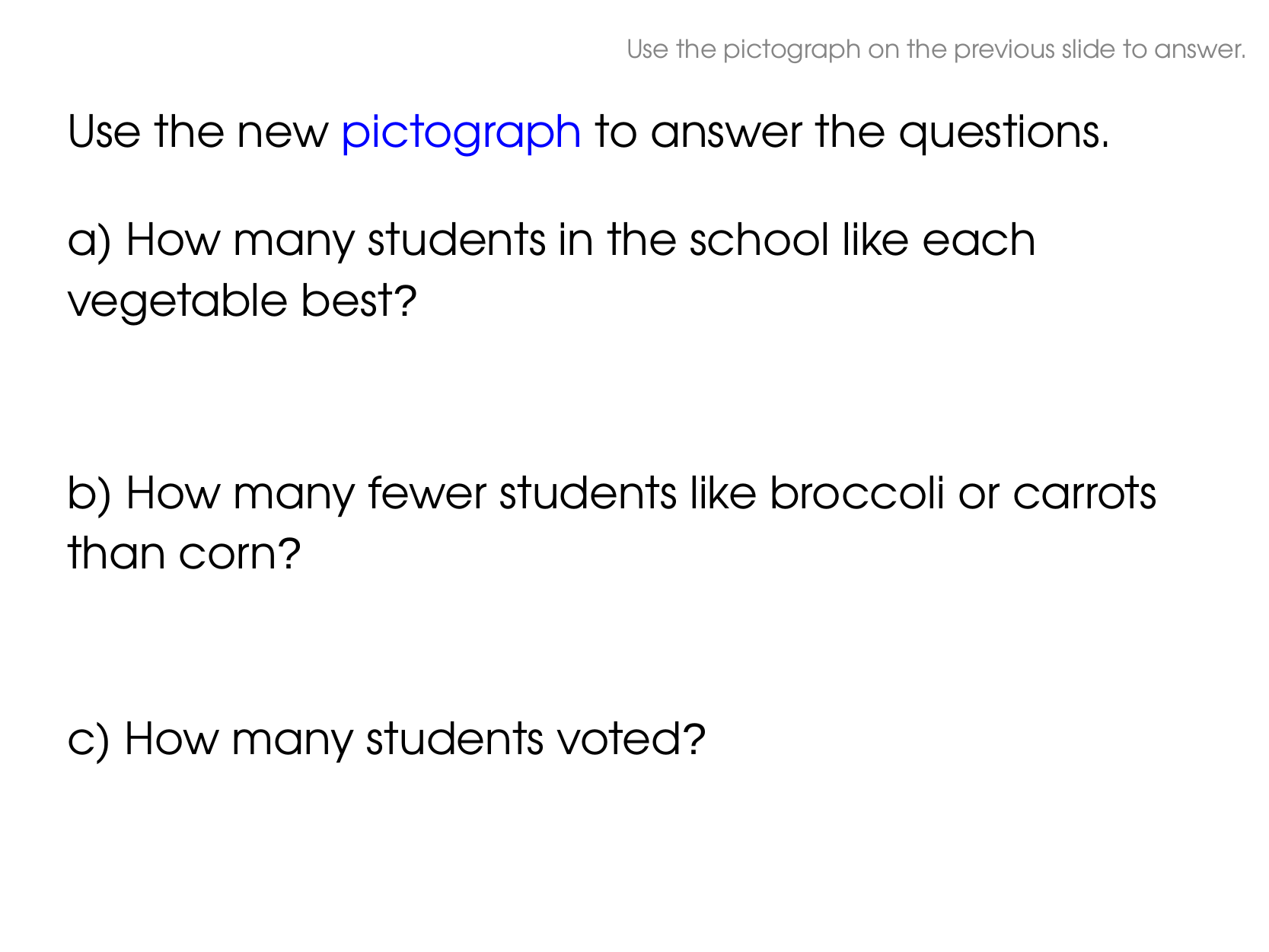

Use the pictograph on the previous slide to answer.
Use the new pictograph to answer the questions.
a) How many students in the school like each
vegetable best?
b) How many fewer students like broccoli or carrots
than corn?
c) How many students voted?